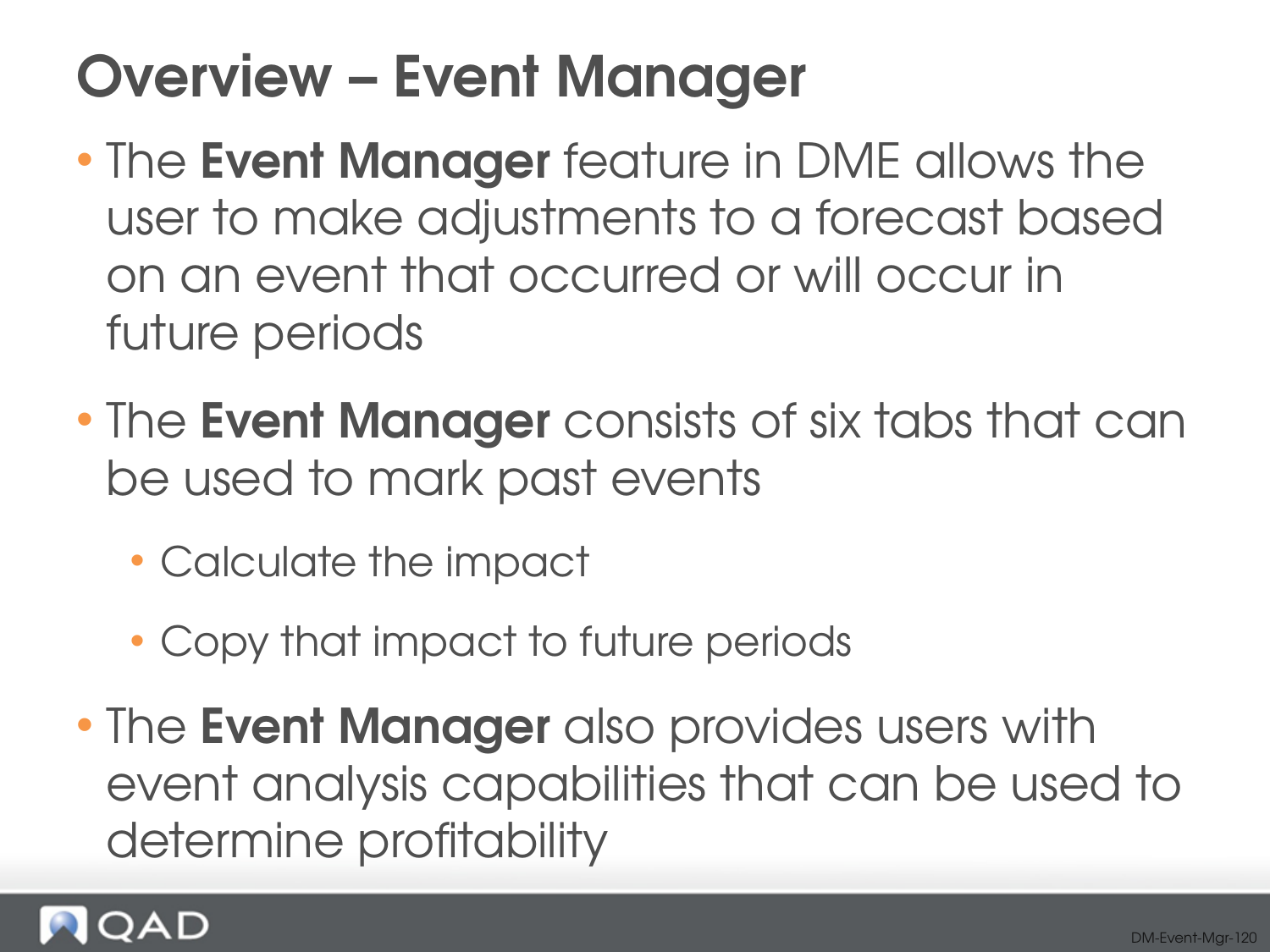

# Overview – Event Manager
The Event Manager feature in DME allows the user to make adjustments to a forecast based on an event that occurred or will occur in future periods
The Event Manager consists of six tabs that can be used to mark past events
Calculate the impact
Copy that impact to future periods
The Event Manager also provides users with event analysis capabilities that can be used to determine profitability

DM-Event-Mgr-120